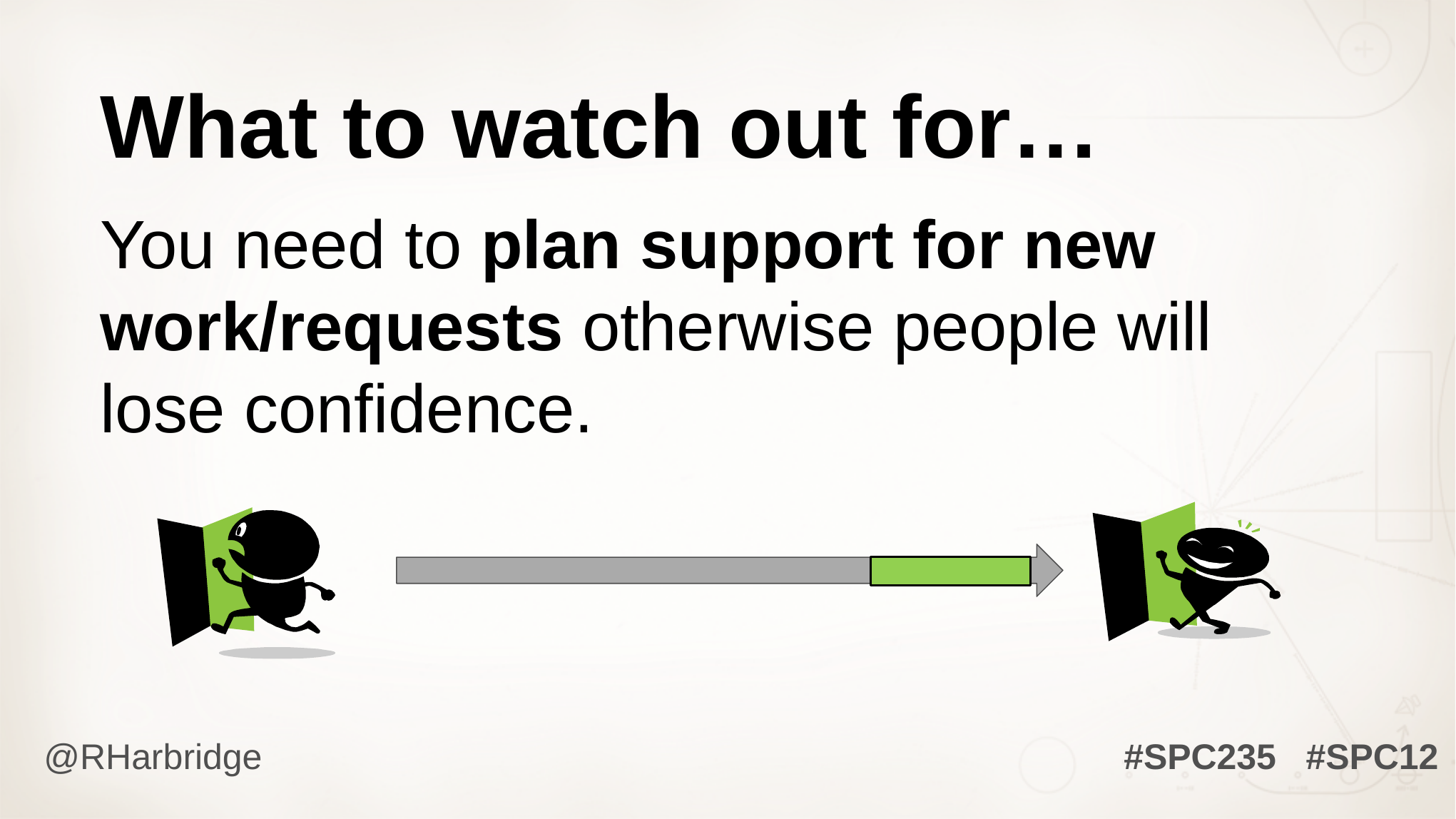

What to watch out for…
You need to plan support for new work/requests otherwise people will lose confidence.